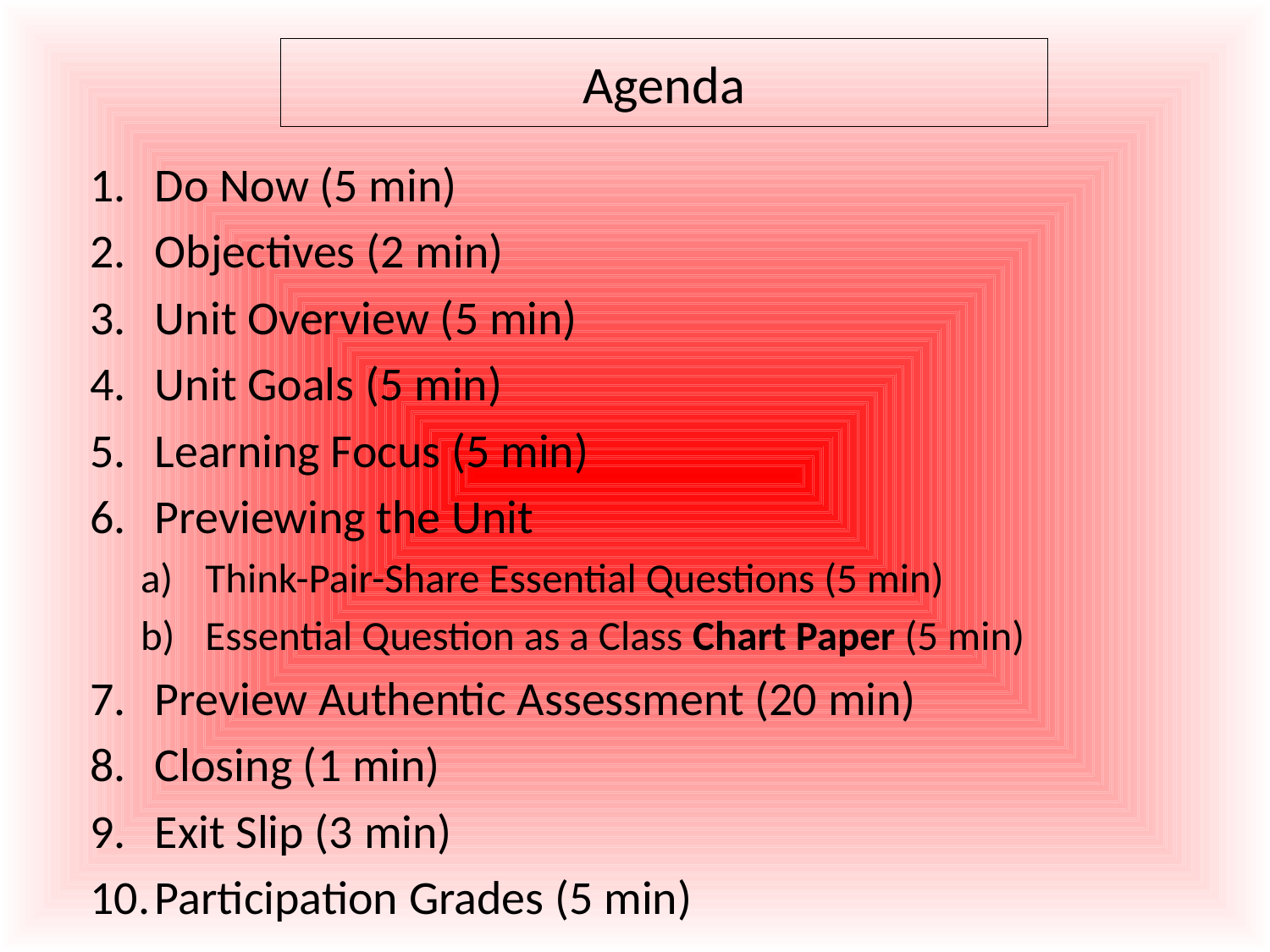

Agenda
Do Now (5 min)
Objectives (2 min)
Unit Overview (5 min)
Unit Goals (5 min)
Learning Focus (5 min)
Previewing the Unit
Think-Pair-Share Essential Questions (5 min)
Essential Question as a Class Chart Paper (5 min)
Preview Authentic Assessment (20 min)
Closing (1 min)
Exit Slip (3 min)
Participation Grades (5 min)